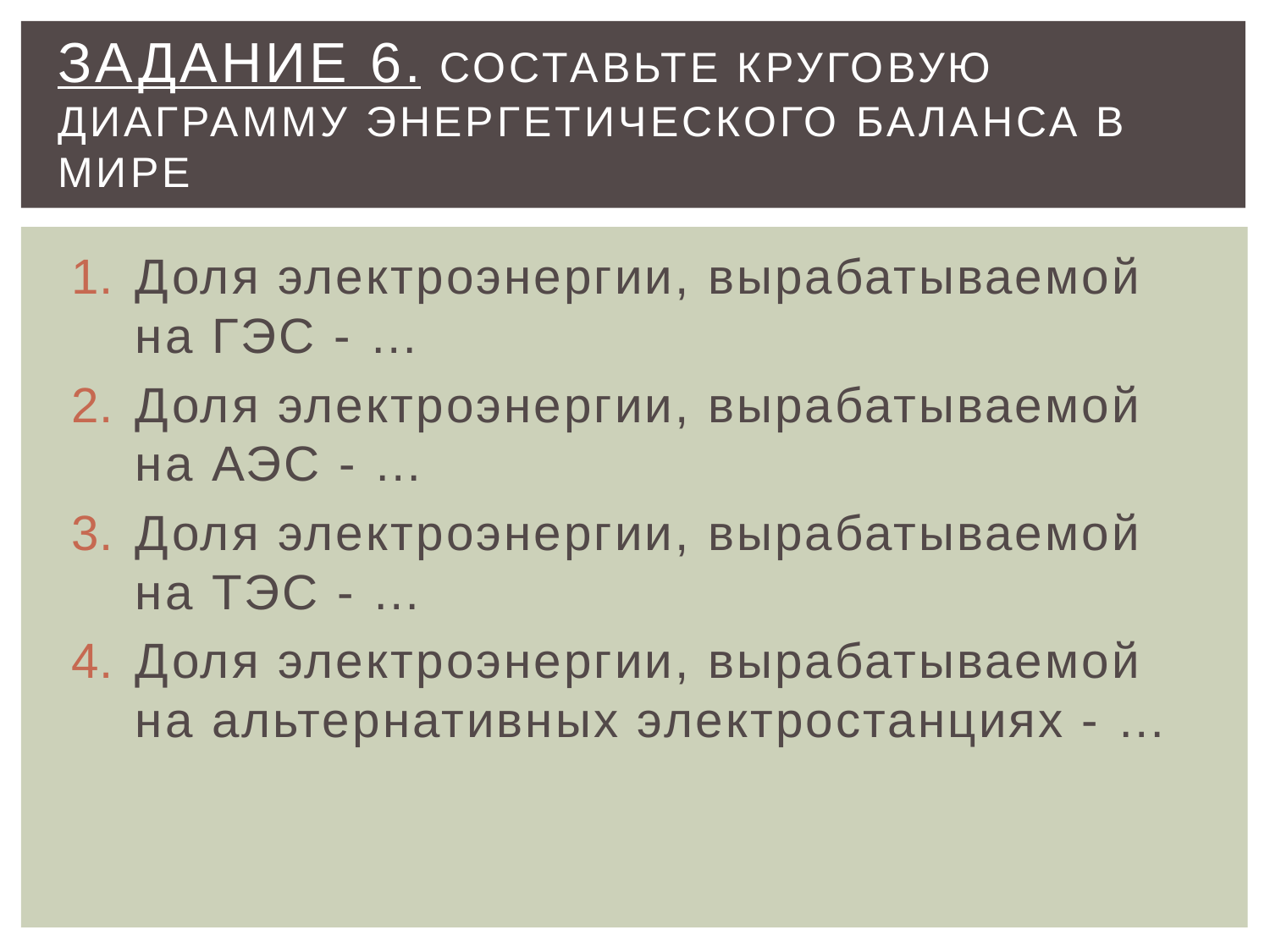

# Задание 6. составьте круговую диаграмму энергетического баланса в мире
Доля электроэнергии, вырабатываемой на ГЭС - …
Доля электроэнергии, вырабатываемой на АЭС - …
Доля электроэнергии, вырабатываемой на ТЭС - …
Доля электроэнергии, вырабатываемой на альтернативных электростанциях - …